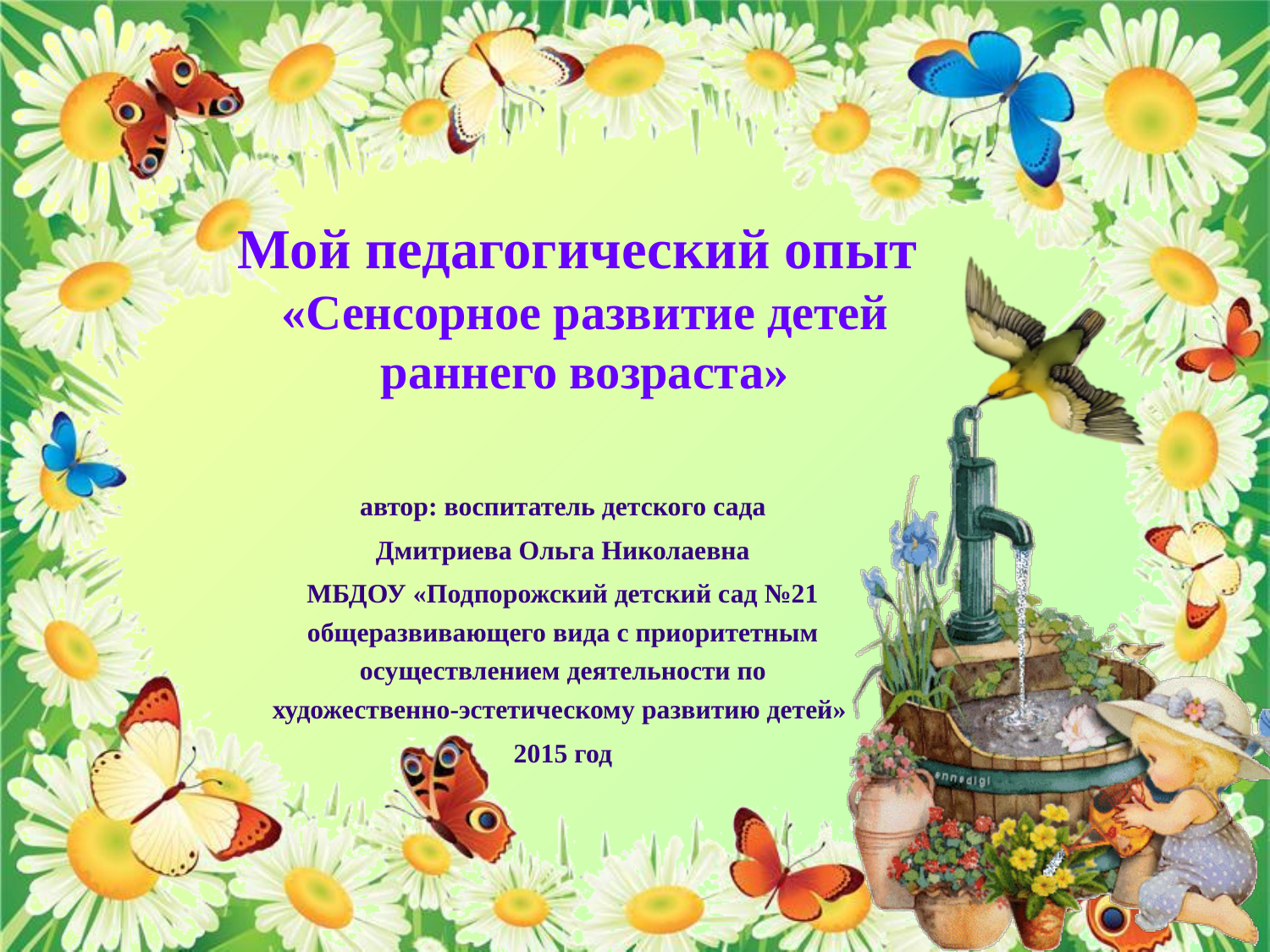

Мой педагогический опыт
«Сенсорное развитие детей раннего возраста»
автор: воспитатель детского сада
Дмитриева Ольга Николаевна
МБДОУ «Подпорожский детский сад №21 общеразвивающего вида с приоритетным осуществлением деятельности по художественно-эстетическому развитию детей»
2015 год